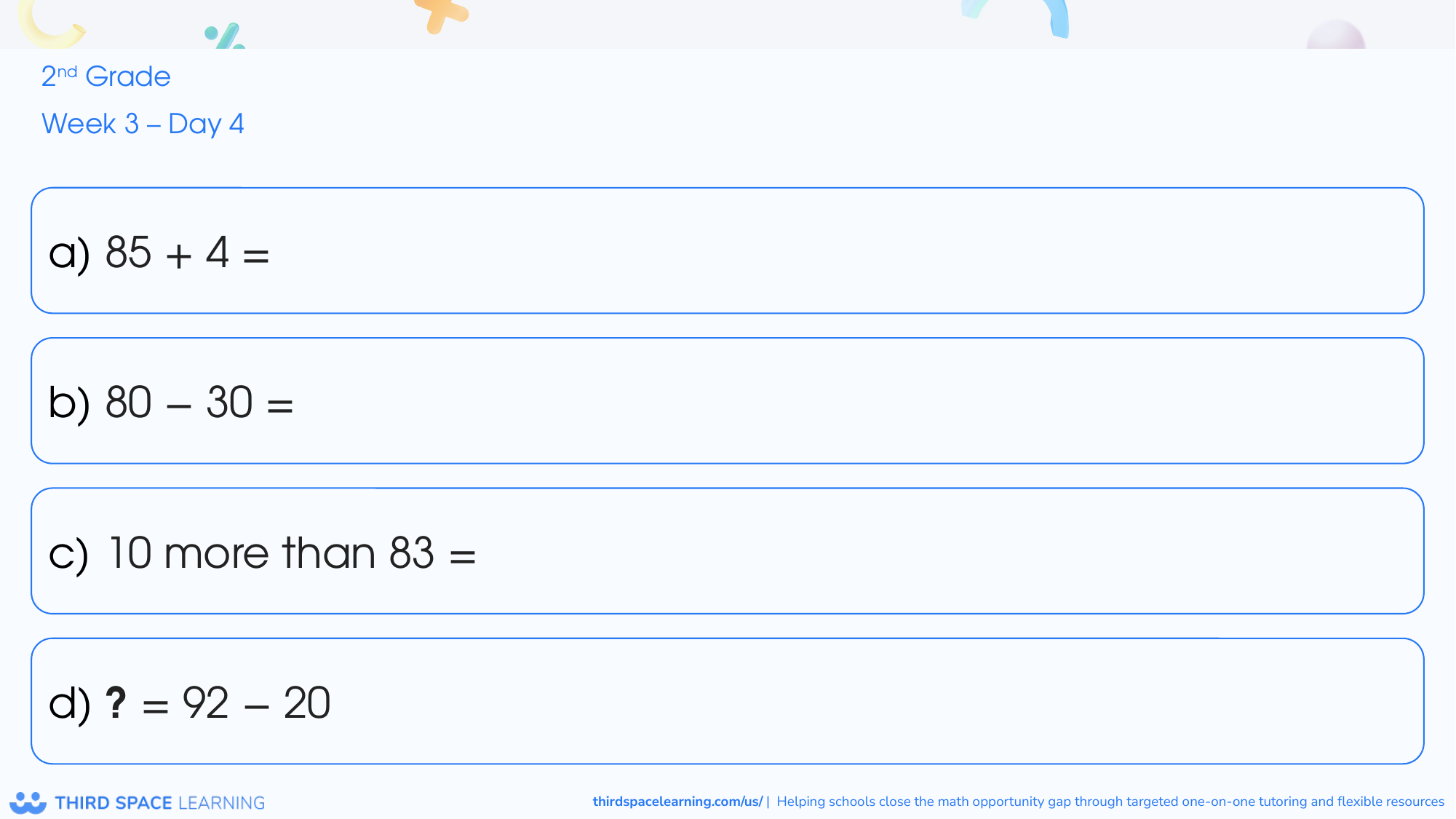

2nd Grade
Week 3 – Day 4
85 + 4 =
80 − 30 =
10 more than 83 =
? = 92 − 20